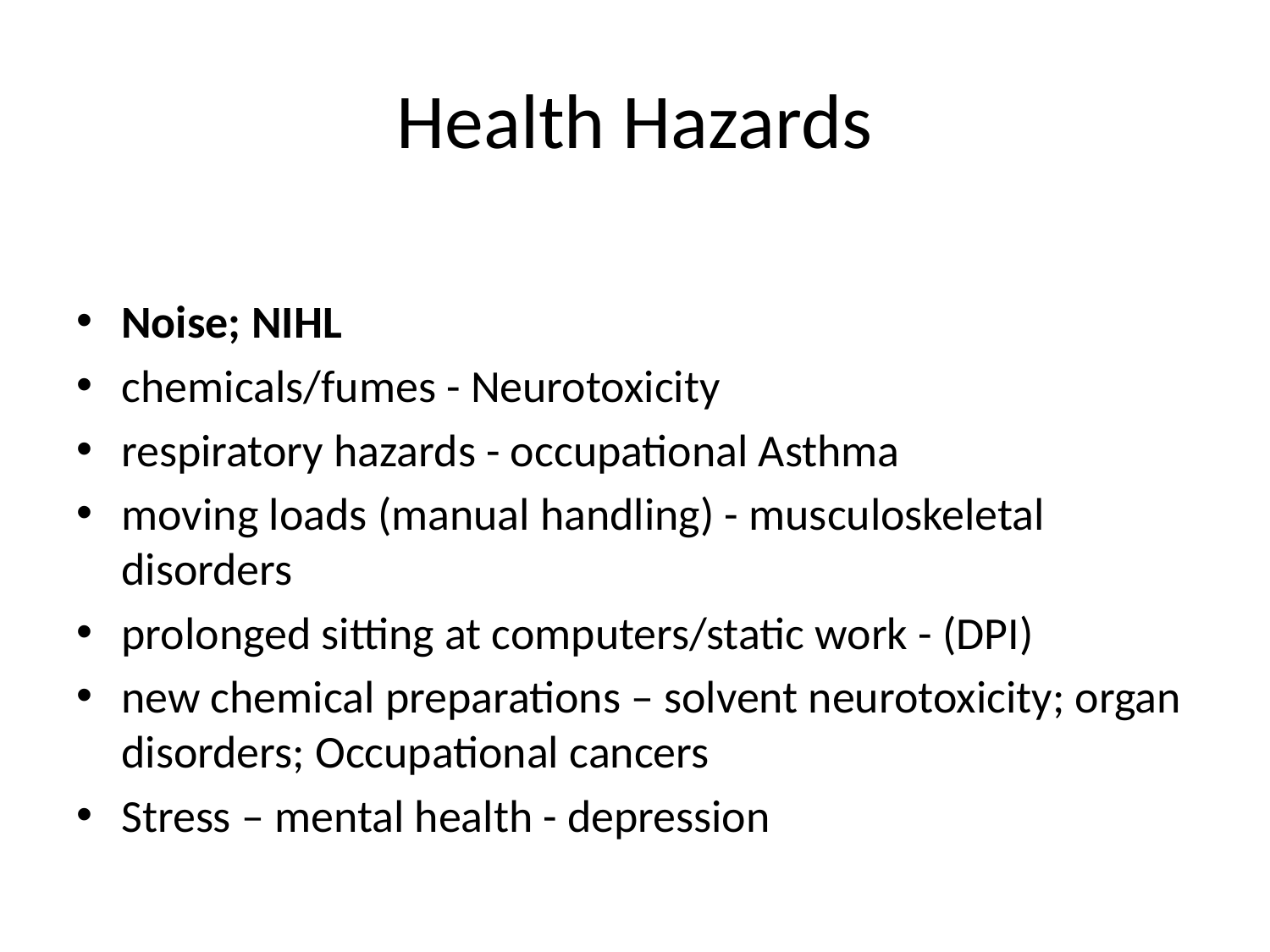

# Health Hazards

Noise; NIHL
chemicals/fumes - Neurotoxicity
respiratory hazards - occupational Asthma
moving loads (manual handling) - musculoskeletal disorders
prolonged sitting at computers/static work - (DPI)
new chemical preparations – solvent neurotoxicity; organ disorders; Occupational cancers
Stress – mental health - depression